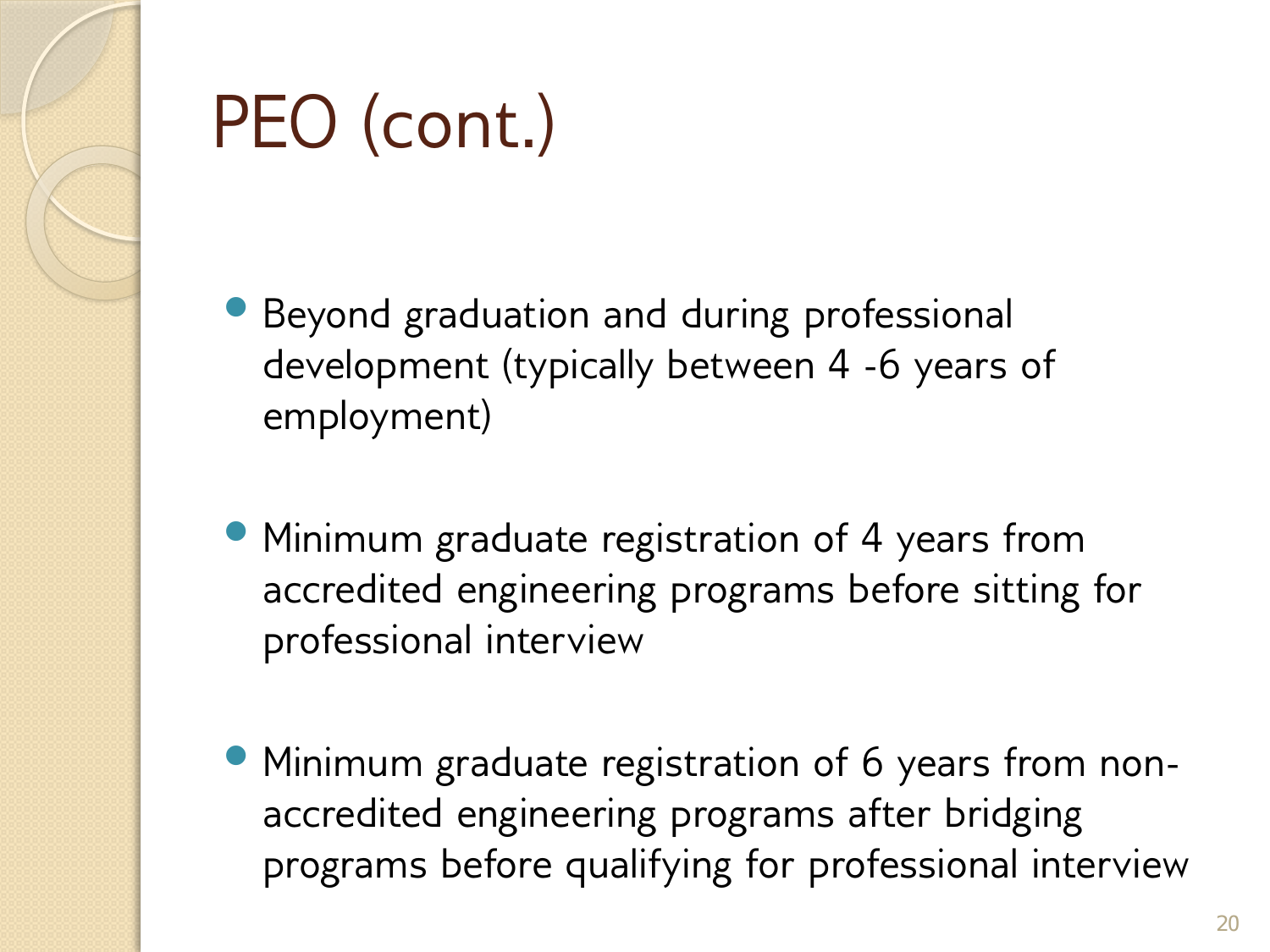

# PEO (cont.)

Beyond graduation and during professional development (typically between 4 -6 years of employment)

Minimum graduate registration of 4 years from accredited engineering programs before sitting for professional interview

Minimum graduate registration of 6 years from non-accredited engineering programs after bridging programs before qualifying for professional interview
20